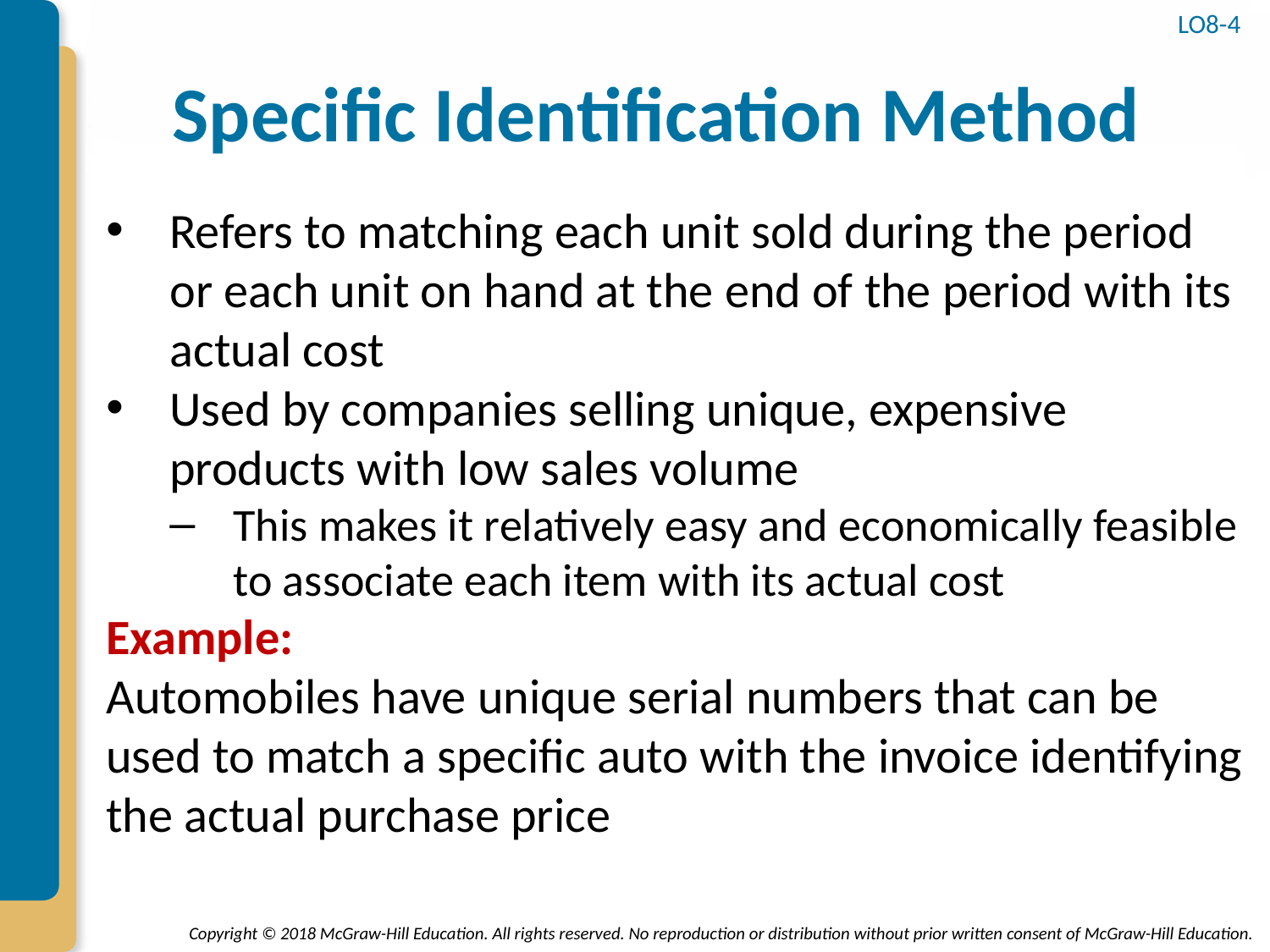

LO8-4
# Specific Identification Method
Refers to matching each unit sold during the period or each unit on hand at the end of the period with its actual cost
Used by companies selling unique, expensive products with low sales volume
This makes it relatively easy and economically feasible to associate each item with its actual cost
Example:
Automobiles have unique serial numbers that can be used to match a specific auto with the invoice identifying the actual purchase price